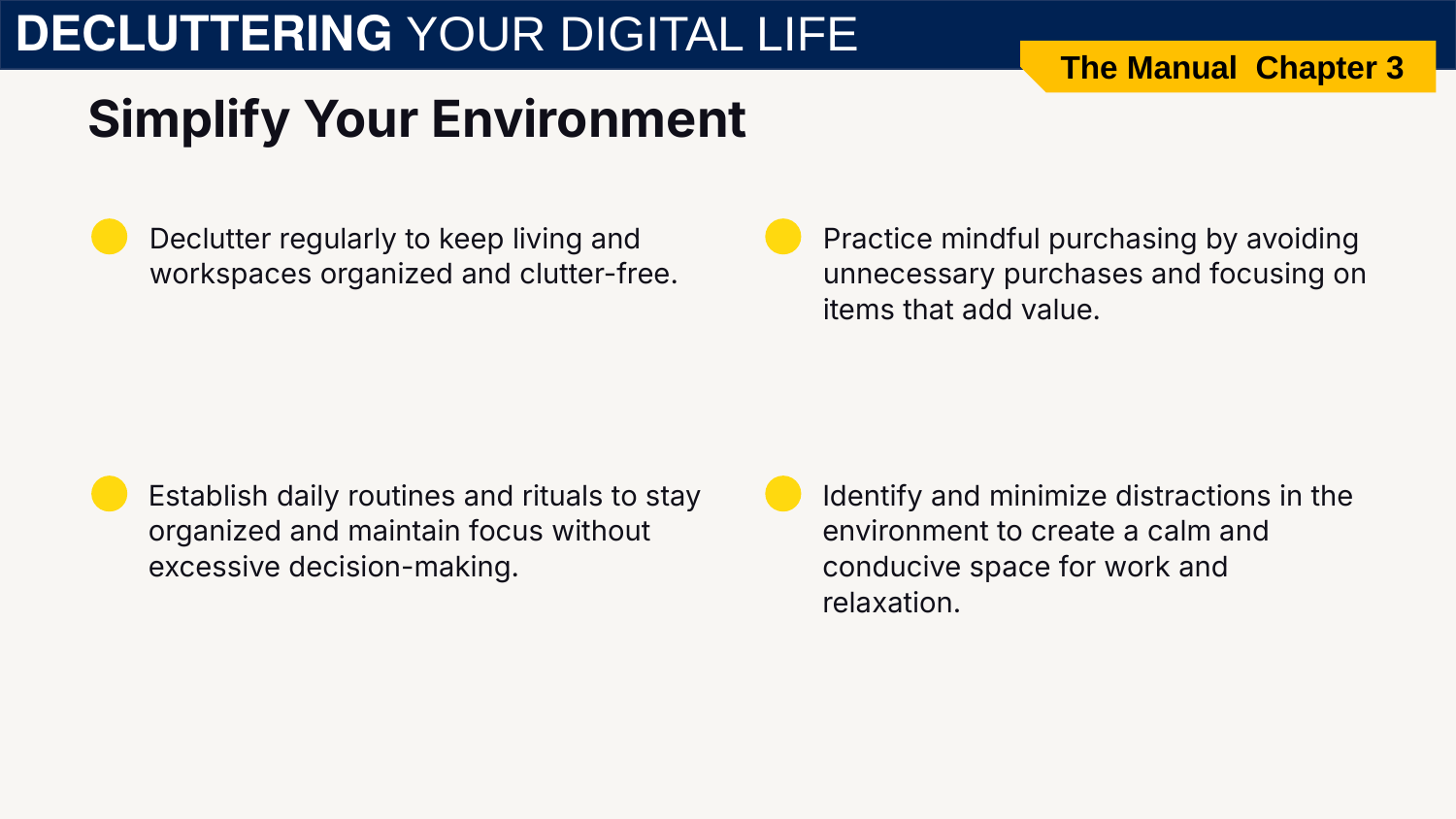

DECLUTTERING YOUR DIGITAL LIFE
The Manual  Chapter 3

# Simplify Your Environment

Declutter regularly to keep living and workspaces organized and clutter-free.

Practice mindful purchasing by avoiding unnecessary purchases and focusing on items that add value.

Establish daily routines and rituals to stay organized and maintain focus without excessive decision-making.

Identify and minimize distractions in the environment to create a calm and conducive space for work and relaxation.